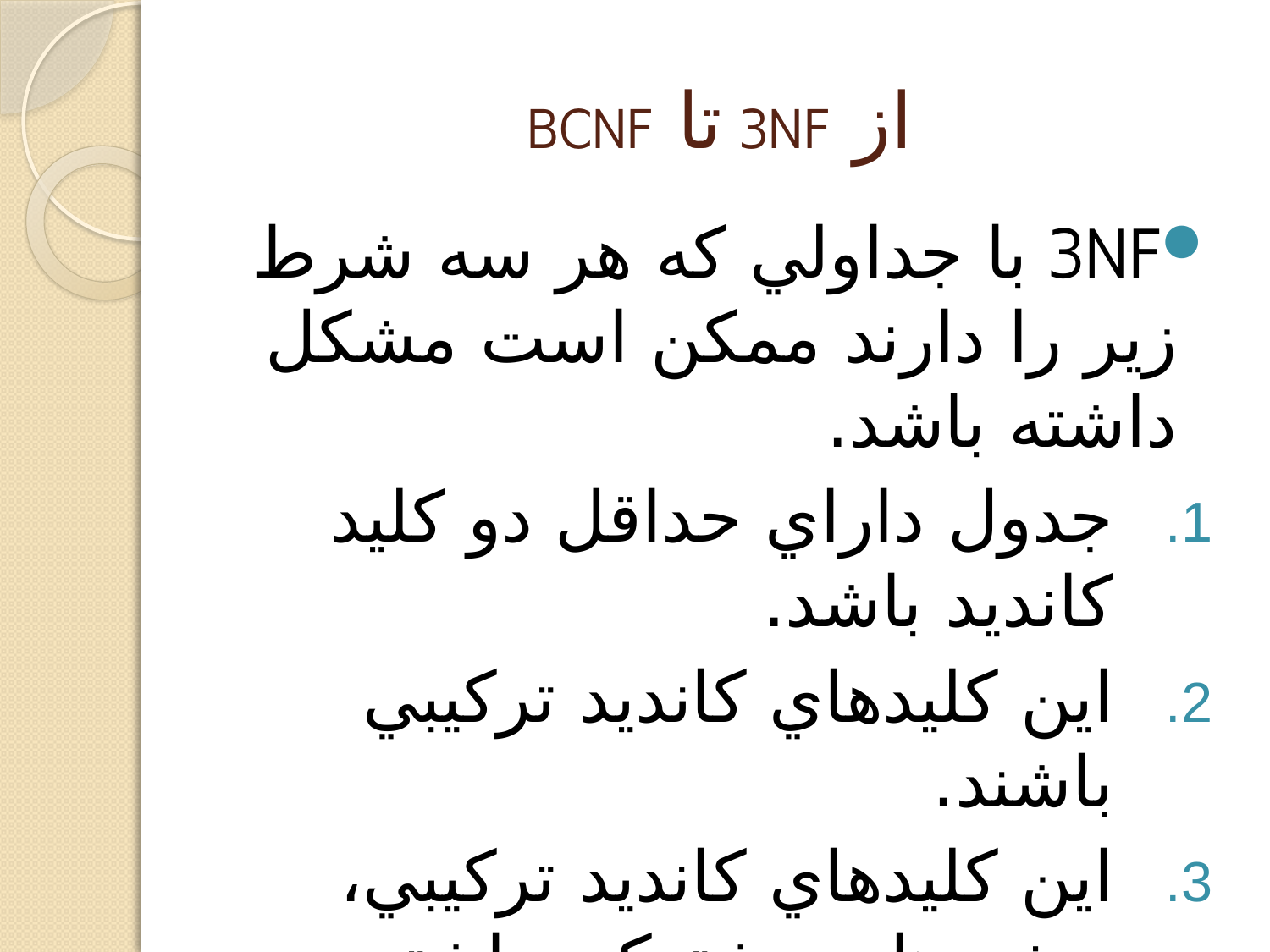

# از 3NF تا BCNF
3NF با جداولي که هر سه شرط زير را دارند ممکن است مشکل داشته باشد.
جدول داراي حداقل دو کليد کانديد باشد.
اين کليدهاي کانديد ترکيبي باشند.
اين کليدهاي کانديد ترکيبي، صفت‌هاي مشترکي داشته باشند.